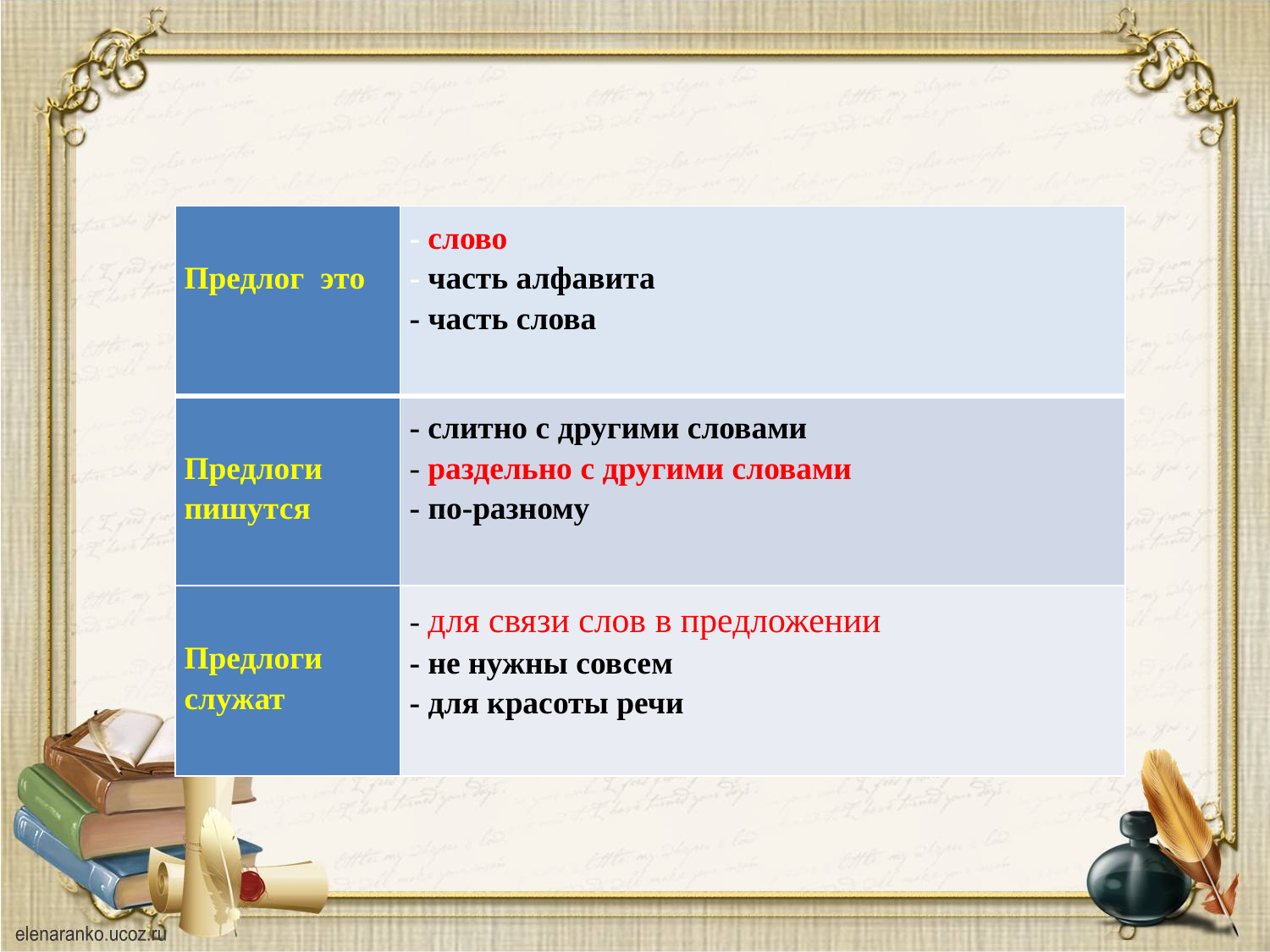

#
| Предлог это | - слово - часть алфавита - часть слова |
| --- | --- |
| Предлоги пишутся | - слитно с другими словами - раздельно с другими словами - по-разному |
| Предлоги служат | - для связи слов в предложении - не нужны совсем - для красоты речи |